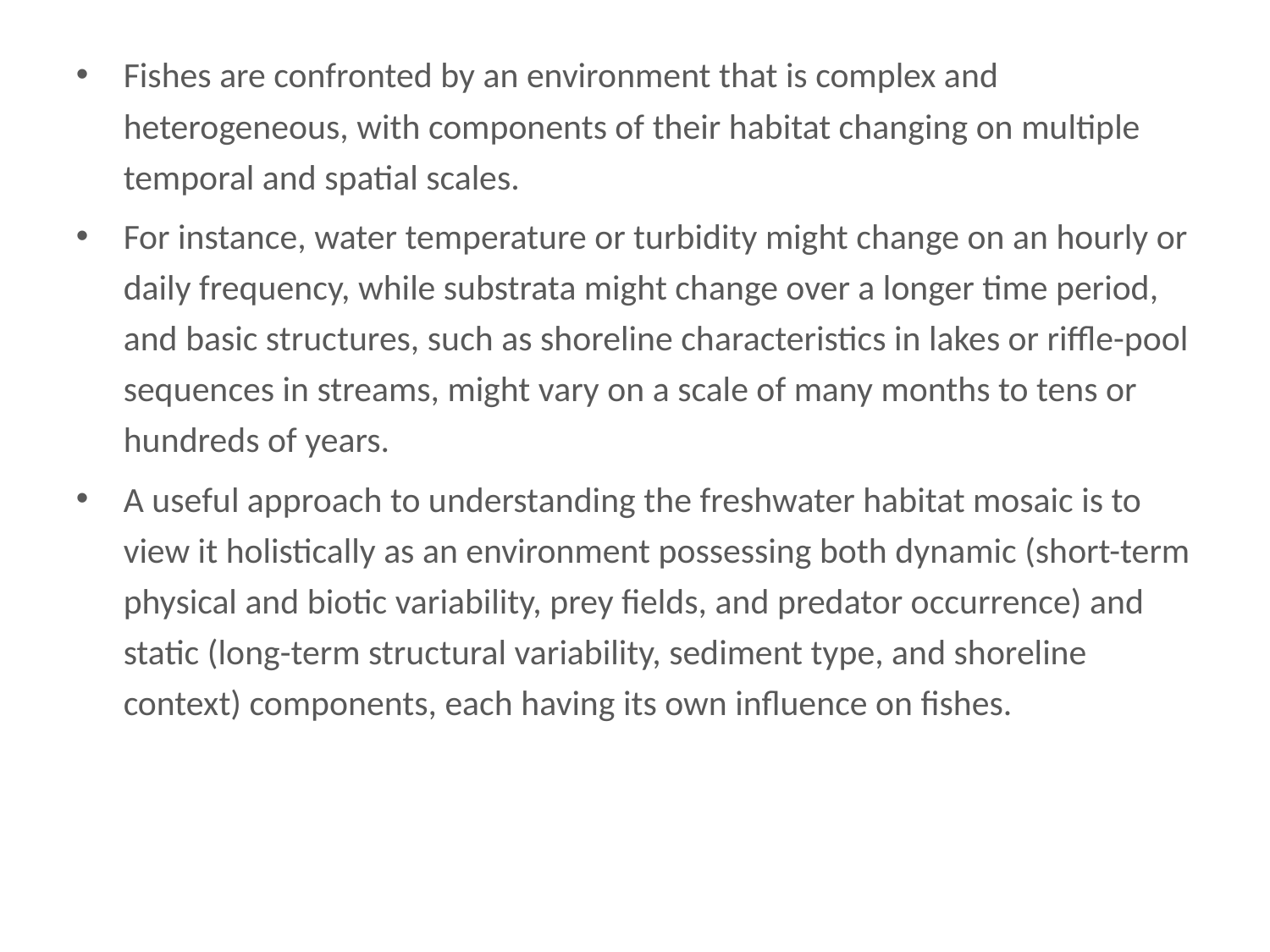

Fishes are confronted by an environment that is complex and heterogeneous, wi...
Fishes are confronted by an environment that is complex and heterogeneous, with components of their habitat changing on multiple temporal and spatial scales.
For instance, water temperature or turbidity might change on an hourly or daily frequency, while substrata might change over a longer time period, and basic structures, such as shoreline characteristics in lakes or riffle-pool sequences in streams, might vary on a scale of many months to tens or hundreds of years.
A useful approach to understanding the freshwater habitat mosaic is to view it holistically as an environment possessing both dynamic (short-term physical and biotic variability, prey fields, and predator occurrence) and static (long-term structural variability, sediment type, and shoreline context) components, each having its own influence on fishes.